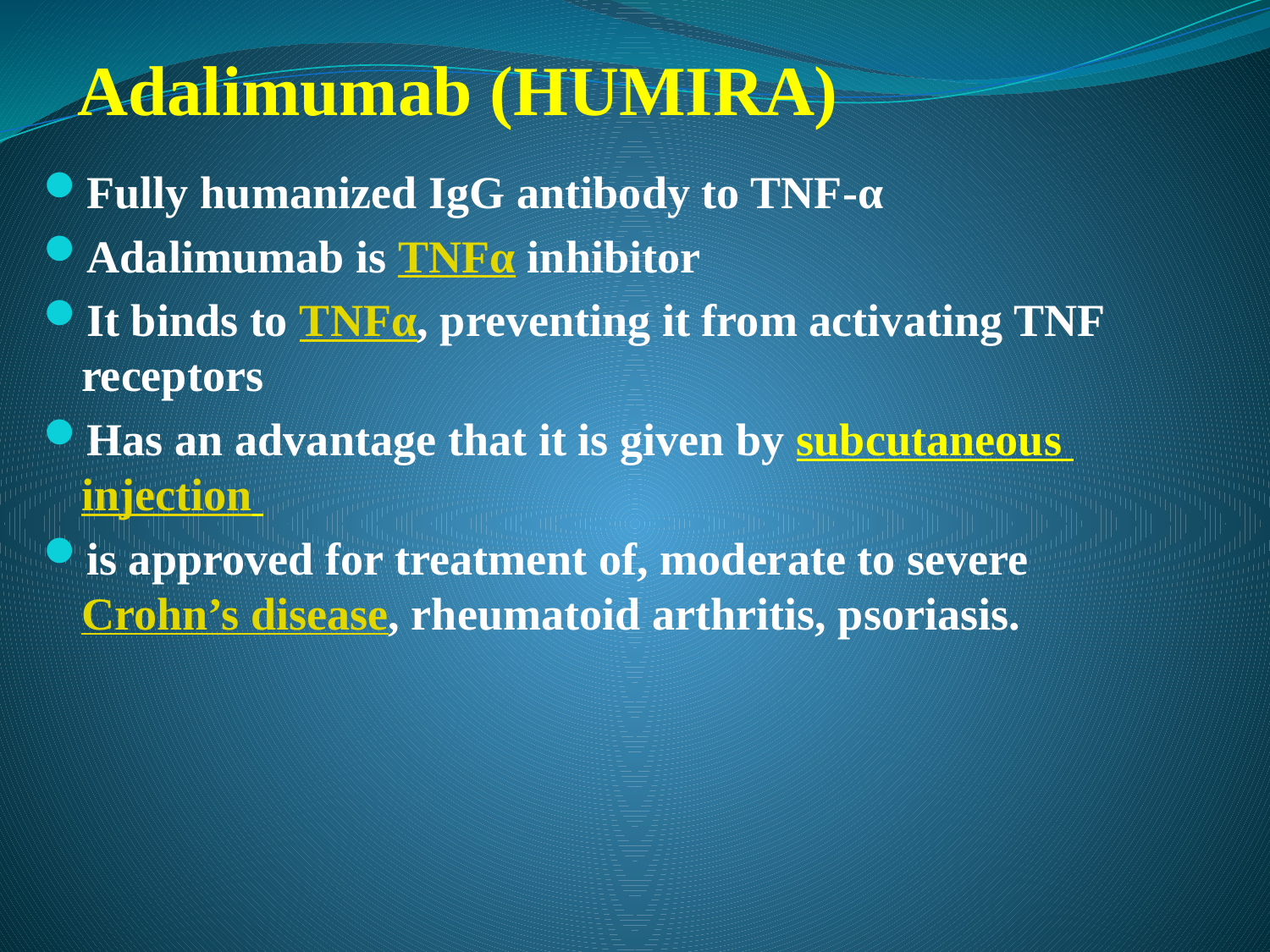

Adalimumab (HUMIRA)
Fully humanized IgG antibody to TNF-α
Adalimumab is TNFα inhibitor
It binds to TNFα, preventing it from activating TNF receptors
Has an advantage that it is given by subcutaneous injection
is approved for treatment of, moderate to severe Crohn’s disease, rheumatoid arthritis, psoriasis.